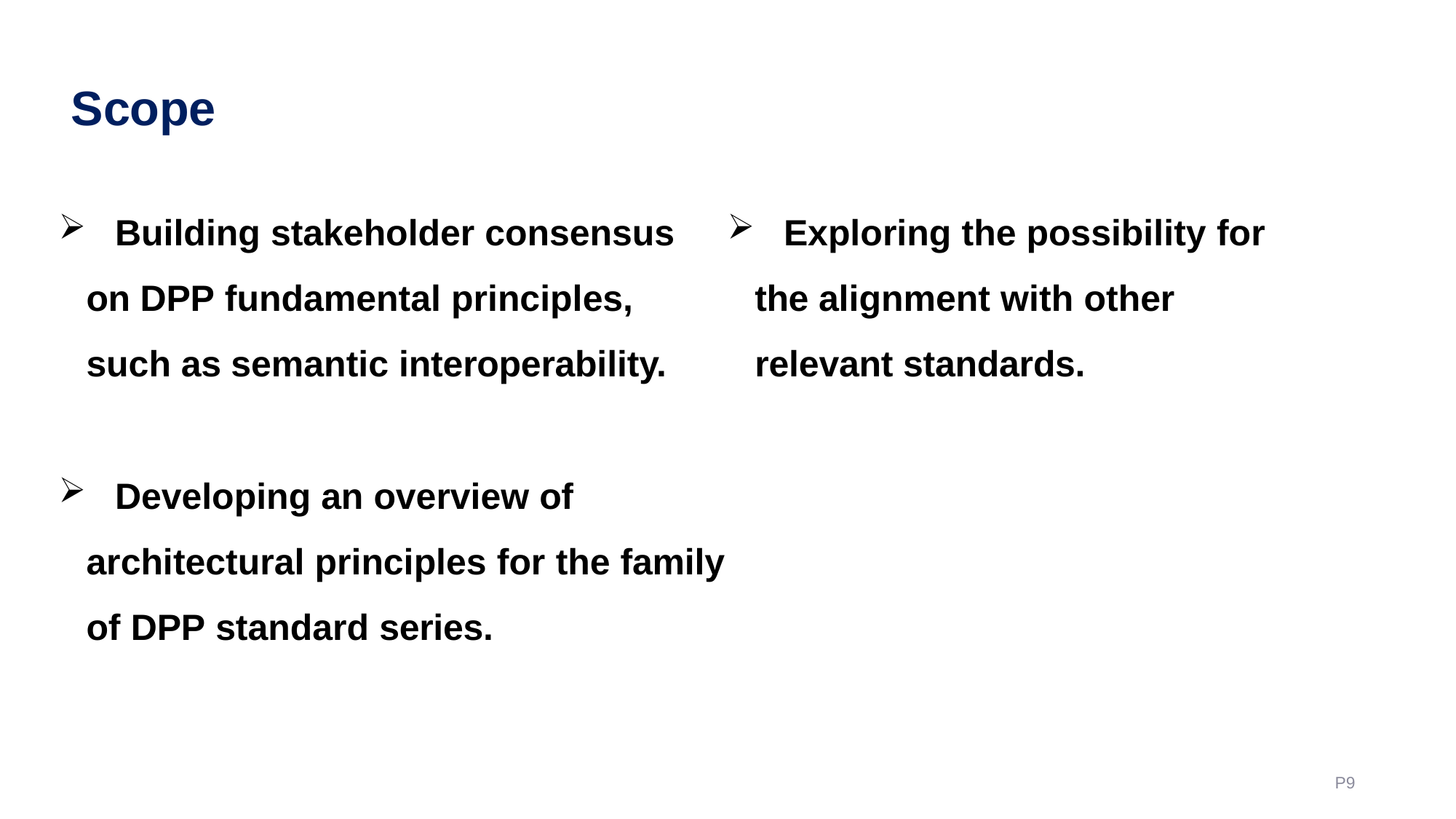

# Scope
	Building stakeholder consensus on DPP fundamental principles, such as semantic interoperability.

	Developing an overview of architectural principles for the family of DPP standard series.
	Exploring the possibility for the alignment with other relevant standards.
P9